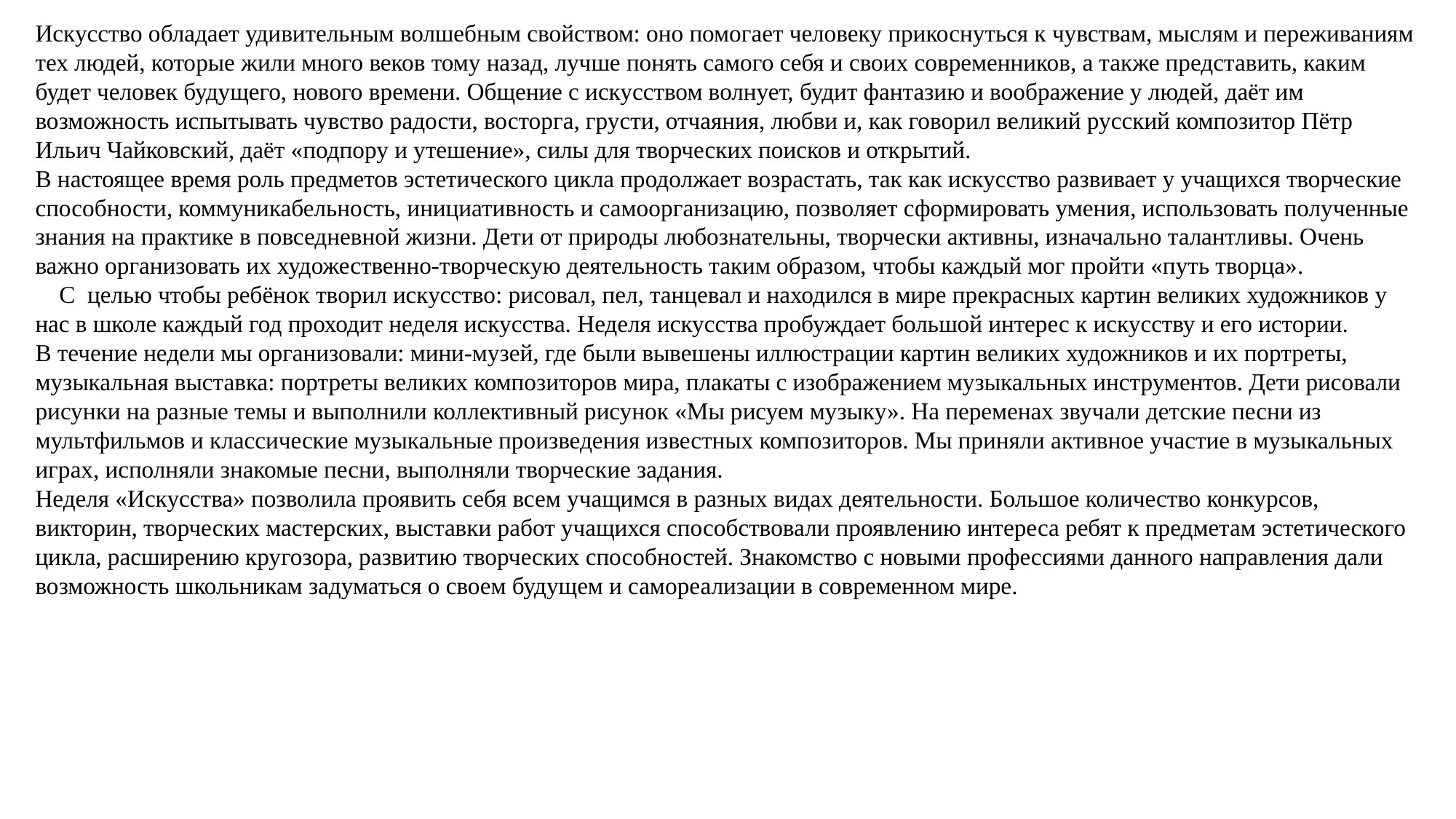

Искусство обладает удивительным волшебным свойством: оно помогает человеку прикоснуться к чувствам, мыслям и переживаниям тех людей, которые жили много веков тому назад, лучше понять самого себя и своих современников, а также представить, каким будет человек будущего, нового времени. Общение с искусством волнует, будит фантазию и воображение у людей, даёт им возможность испытывать чувство радости, восторга, грусти, отчаяния, любви и, как говорил великий русский композитор Пётр Ильич Чайковский, даёт «подпору и утешение», силы для творческих поисков и открытий.
В настоящее время роль предметов эстетического цикла продолжает возрастать, так как искусство развивает у учащихся творческие способности, коммуникабельность, инициативность и самоорганизацию, позволяет сформировать умения, использовать полученные знания на практике в повседневной жизни. Дети от природы любознательны, творчески активны, изначально талантливы. Очень важно организовать их художественно-творческую деятельность таким образом, чтобы каждый мог пройти «путь творца».
    С  целью чтобы ребёнок творил искусство: рисовал, пел, танцевал и находился в мире прекрасных картин великих художников у нас в школе каждый год проходит неделя искусства. Неделя искусства пробуждает большой интерес к искусству и его истории.
В течение недели мы организовали: мини-музей, где были вывешены иллюстрации картин великих художников и их портреты, музыкальная выставка: портреты великих композиторов мира, плакаты с изображением музыкальных инструментов. Дети рисовали рисунки на разные темы и выполнили коллективный рисунок «Мы рисуем музыку». На переменах звучали детские песни из мультфильмов и классические музыкальные произведения известных композиторов. Мы приняли активное участие в музыкальных играх, исполняли знакомые песни, выполняли творческие задания.
Неделя «Искусства» позволила проявить себя всем учащимся в разных видах деятельности. Большое количество конкурсов, викторин, творческих мастерских, выставки работ учащихся способствовали проявлению интереса ребят к предметам эстетического цикла, расширению кругозора, развитию творческих способностей. Знакомство с новыми профессиями данного направления дали  возможность школьникам задуматься о своем будущем и самореализации в современном мире.